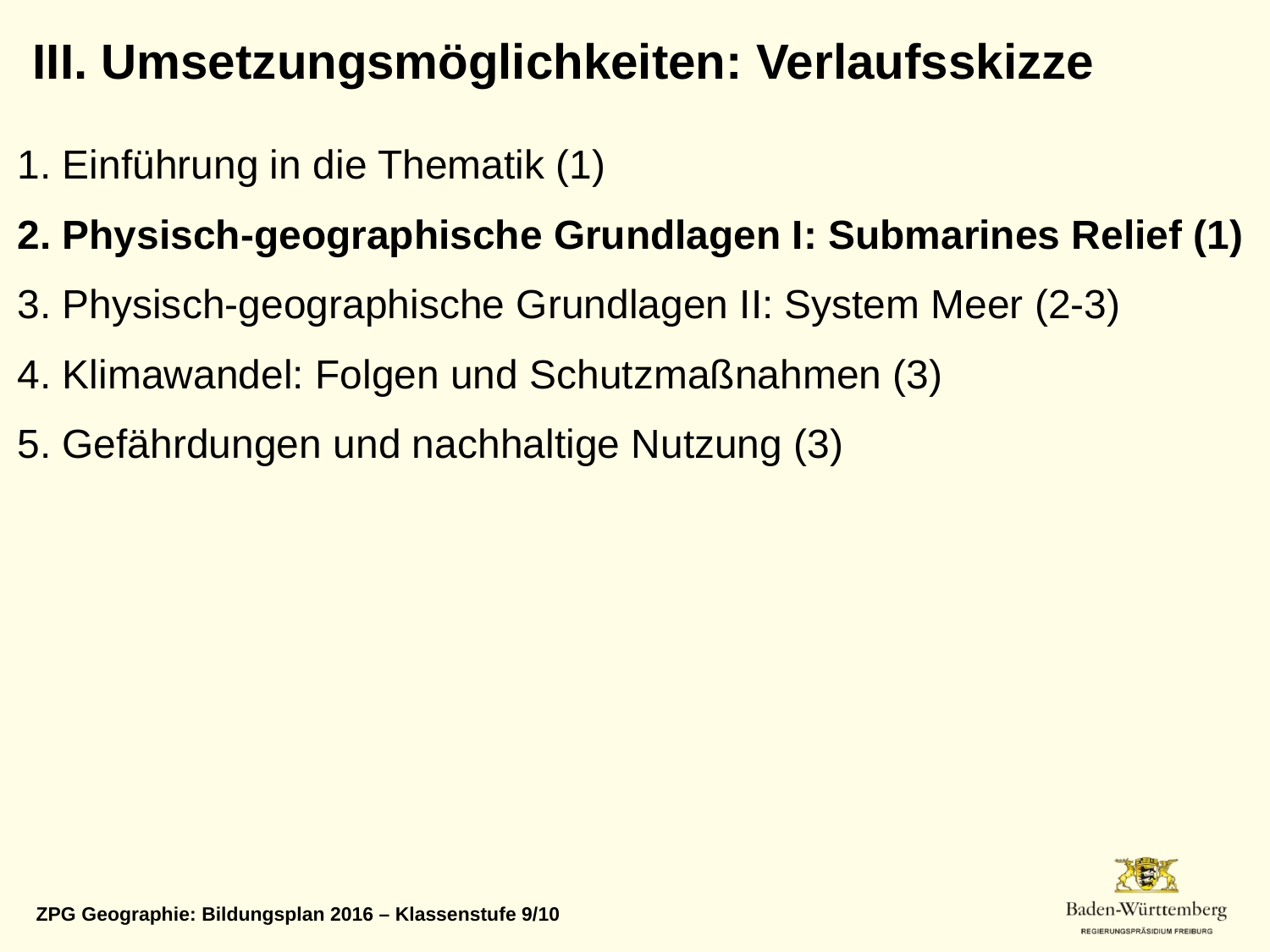

III. Umsetzungsmöglichkeiten: Verlaufsskizze
1. Einführung in die Thematik (1)
2. Physisch-geographische Grundlagen I: Submarines Relief (1)
3. Physisch-geographische Grundlagen II: System Meer (2-3)
4. Klimawandel: Folgen und Schutzmaßnahmen (3)
5. Gefährdungen und nachhaltige Nutzung (3)